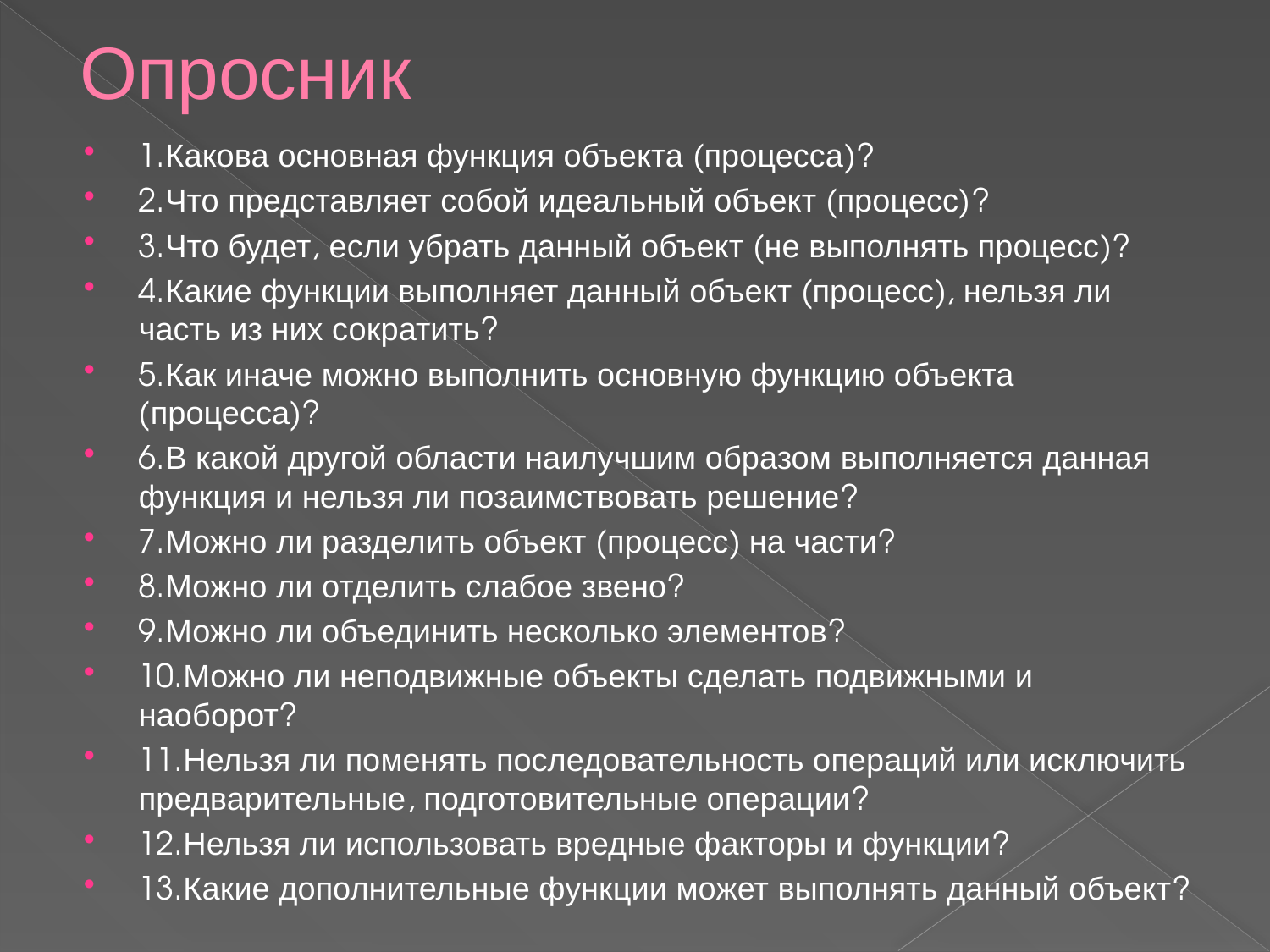

# Опросник
1.Какова основная функция объекта (процесса)?
2.Что представляет собой идеальный объект (процесс)?
3.Что будет, если убрать данный объект (не выполнять процесс)?
4.Какие функции выполняет данный объект (процесс), нельзя ли часть из них сократить?
5.Как иначе можно выполнить основную функцию объекта (процесса)?
6.В какой другой области наилучшим образом выполняется данная функция и нельзя ли позаимствовать решение?
7.Можно ли разделить объект (процесс) на части?
8.Можно ли отделить слабое звено?
9.Можно ли объединить несколько элементов?
10.Можно ли неподвижные объекты сделать подвижными и наоборот?
11.Нельзя ли поменять последовательность операций или исключить предварительные, подготовительные операции?
12.Нельзя ли использовать вредные факторы и функции?
13.Какие дополнительные функции может выполнять данный объект?